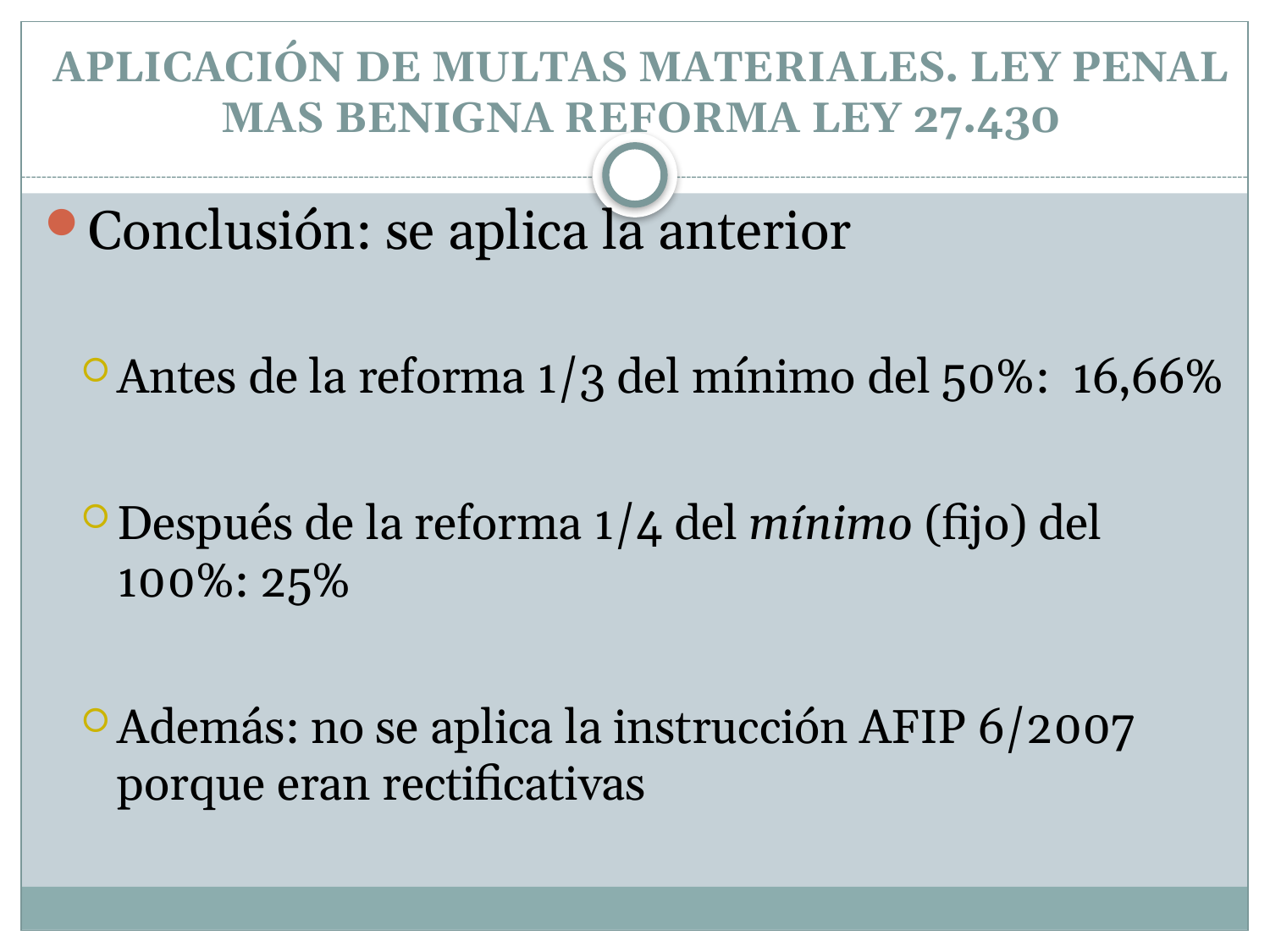

# APLICACIÓN DE MULTAS MATERIALES. LEY PENAL MAS BENIGNA REFORMA LEY 27.430
Conclusión: se aplica la anterior

Antes de la reforma 1/3 del mínimo del 50%:  16,66%

Después de la reforma 1/4 del mínimo (fijo) del 100%: 25%

Además: no se aplica la instrucción AFIP 6/2007 porque eran rectificativas